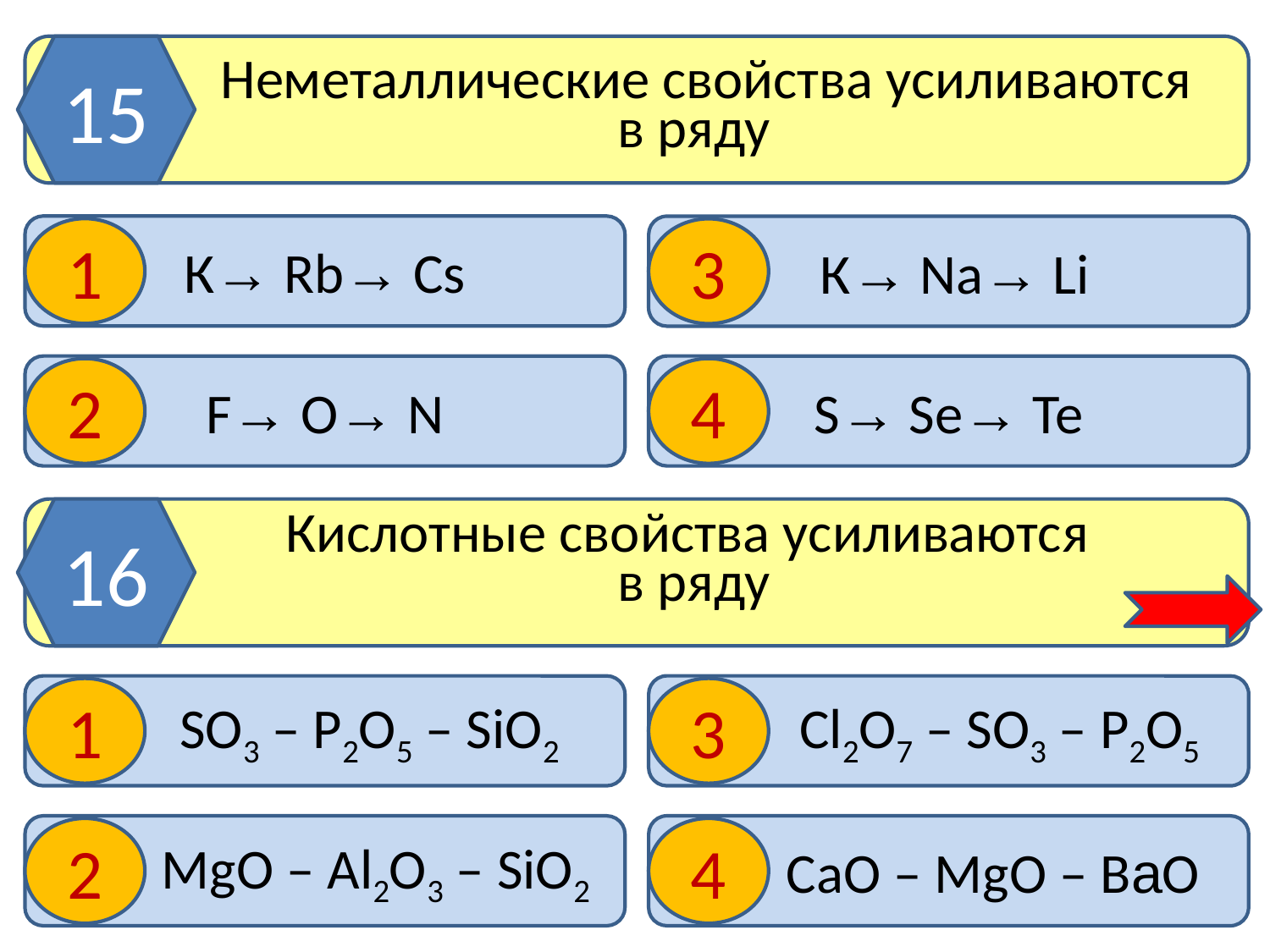

15
            Неметаллические свойства усиливаются
         в ряду
К→ Rb→ Cs
 К→ Na→ Li
1
3
F→ O→ N
S→ Se→ Te
2
4
16

         Кислотные свойства усиливаются
         в ряду

       SO3 – P2O5 – SiO2
        Cl2O7 – SO3 – P2O5
1
3
        MgO – Al2O3 – SiO2
       СaO – MgO – ВaO
2
4